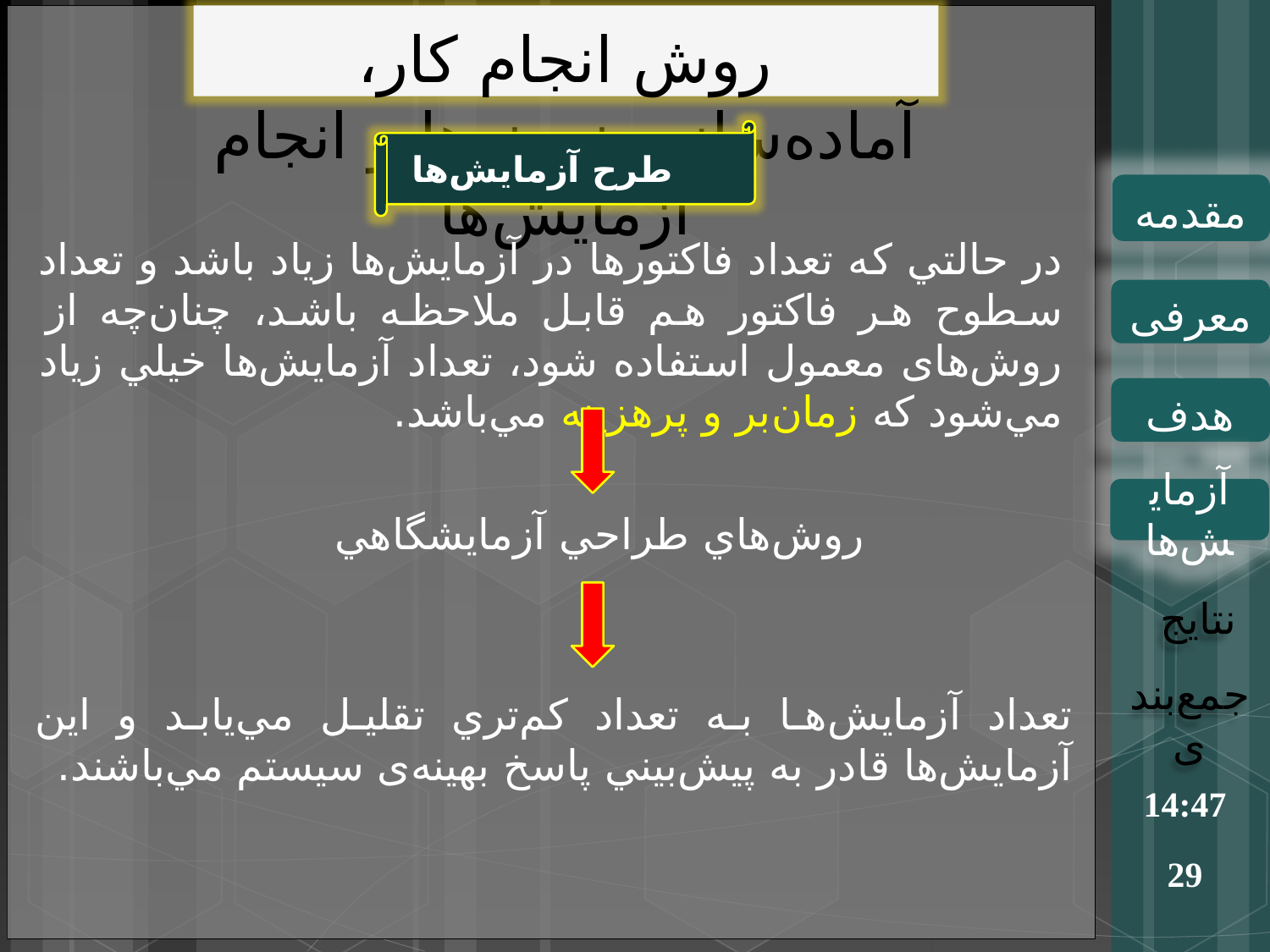

روش انجام کار، آماده‌سازی نمونه‌ها و انجام آزمایش‌ها
طرح آزمایش‌ها
مقدمه
در حالتي که تعداد فاکتورها در آزمايش‌ها زياد باشد و تعداد سطوح هر فاکتور هم قابل ملاحظه باشد، چنان‌چه از روش‌های معمول استفاده شود، تعداد آزمايش‌ها خيلي زياد مي‌شود که زمان‌بر و پرهزينه مي‌باشد.
معرفی
هدف

آزمایش‌ها
روش‌هاي طراحي آزمايشگاهي

نتایج
تعداد آزمايش‌ها به تعداد کم‌تري تقليل مي‌يابد و اين آزمايش‌ها قادر به پيش‌بيني پاسخ بهينه‌ی سيستم مي‌باشند.
جمع‌بندی